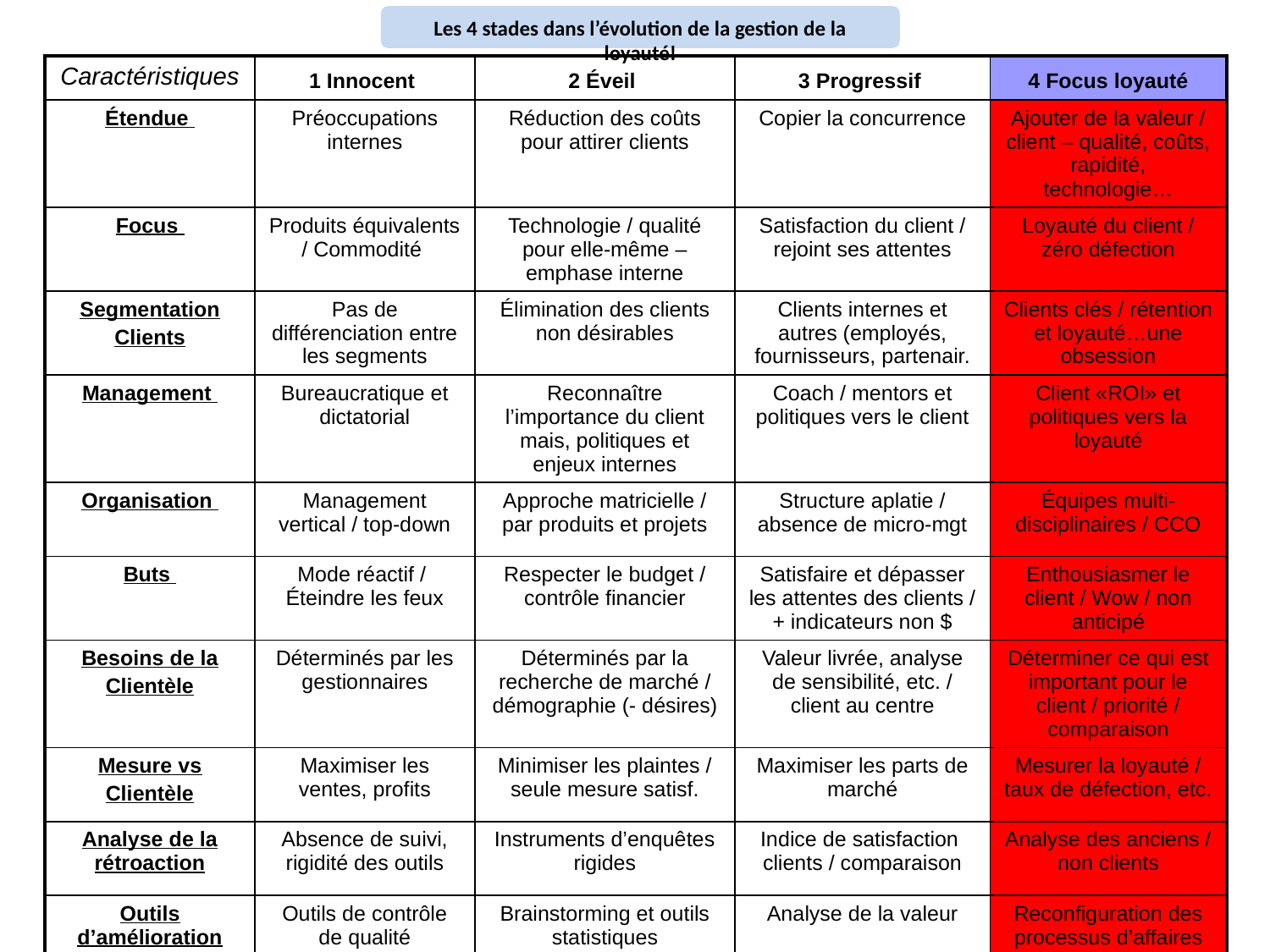

Les 4 stades dans l’évolution de la gestion de la loyauté!
| Caractéristiques | 1 Innocent | 2 Éveil | 3 Progressif | 4 Focus loyauté |
| --- | --- | --- | --- | --- |
| Étendue | Préoccupations internes | Réduction des coûts pour attirer clients | Copier la concurrence | Ajouter de la valeur / client – qualité, coûts, rapidité, technologie… |
| Focus | Produits équivalents / Commodité | Technologie / qualité pour elle-même – emphase interne | Satisfaction du client / rejoint ses attentes | Loyauté du client / zéro défection |
| Segmentation Clients | Pas de différenciation entre les segments | Élimination des clients non désirables | Clients internes et autres (employés, fournisseurs, partenair. | Clients clés / rétention et loyauté…une obsession |
| Management | Bureaucratique et dictatorial | Reconnaître l’importance du client mais, politiques et enjeux internes | Coach / mentors et politiques vers le client | Client «ROI» et politiques vers la loyauté |
| Organisation | Management vertical / top-down | Approche matricielle / par produits et projets | Structure aplatie / absence de micro-mgt | Équipes multi-disciplinaires / CCO |
| Buts | Mode réactif / Éteindre les feux | Respecter le budget / contrôle financier | Satisfaire et dépasser les attentes des clients / + indicateurs non $ | Enthousiasmer le client / Wow / non anticipé |
| Besoins de la Clientèle | Déterminés par les gestionnaires | Déterminés par la recherche de marché / démographie (- désires) | Valeur livrée, analyse de sensibilité, etc. / client au centre | Déterminer ce qui est important pour le client / priorité / comparaison |
| Mesure vs Clientèle | Maximiser les ventes, profits | Minimiser les plaintes / seule mesure satisf. | Maximiser les parts de marché | Mesurer la loyauté / taux de défection, etc. |
| Analyse de la rétroaction | Absence de suivi, rigidité des outils | Instruments d’enquêtes rigides | Indice de satisfaction clients / comparaison | Analyse des anciens / non clients |
| Outils d’amélioration | Outils de contrôle de qualité | Brainstorming et outils statistiques | Analyse de la valeur | Reconfiguration des processus d’affaires |